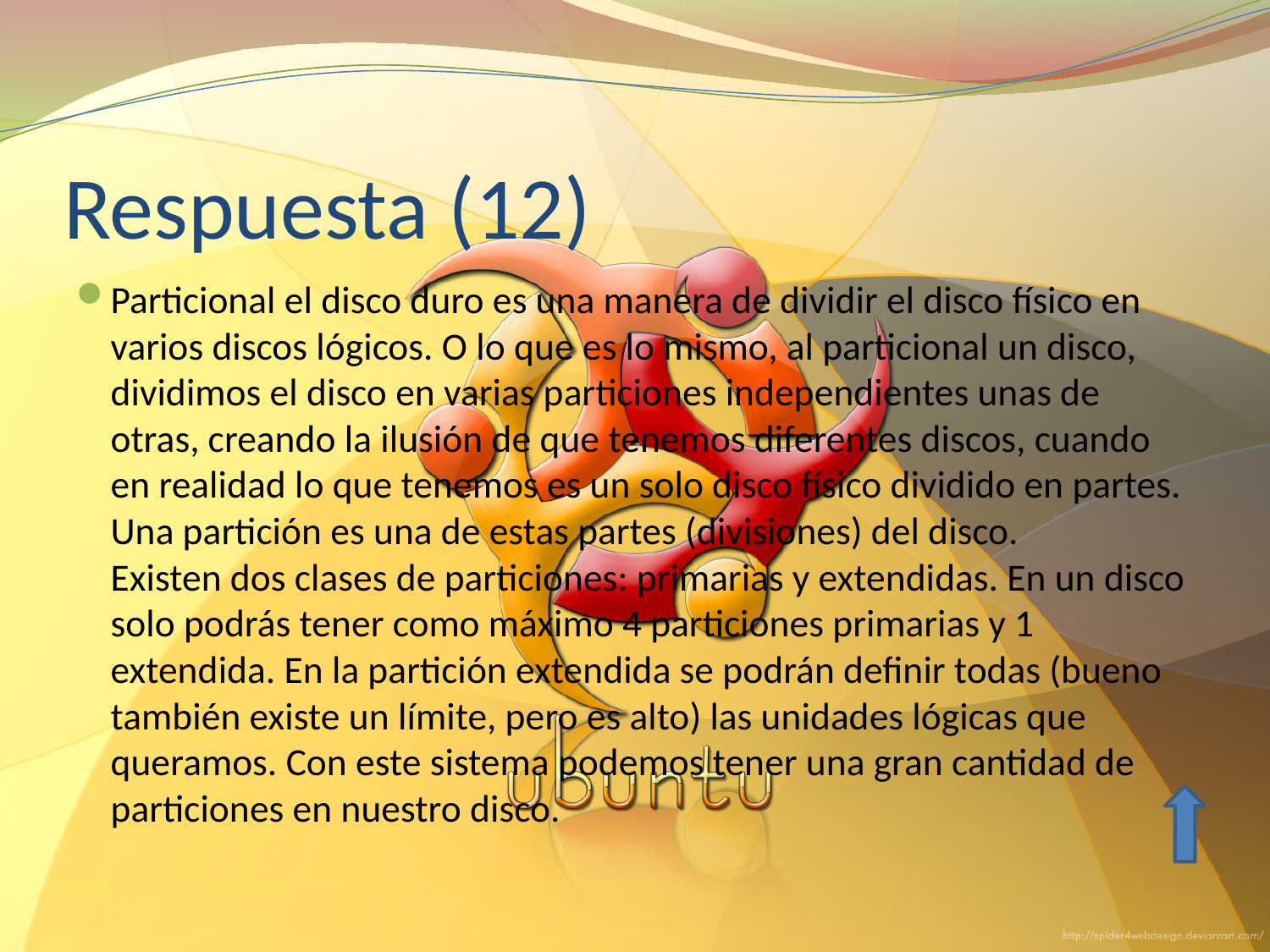

# Respuesta (12)
Particional el disco duro es una manera de dividir el disco físico en varios discos lógicos. O lo que es lo mismo, al particional un disco, dividimos el disco en varias particiones independientes unas de otras, creando la ilusión de que tenemos diferentes discos, cuando en realidad lo que tenemos es un solo disco físico dividido en partes.
Una partición es una de estas partes (divisiones) del disco.
Existen dos clases de particiones: primarias y extendidas. En un disco solo podrás tener como máximo 4 particiones primarias y 1 extendida. En la partición extendida se podrán definir todas (bueno también existe un límite, pero es alto) las unidades lógicas que queramos. Con este sistema podemos tener una gran cantidad de particiones en nuestro disco.